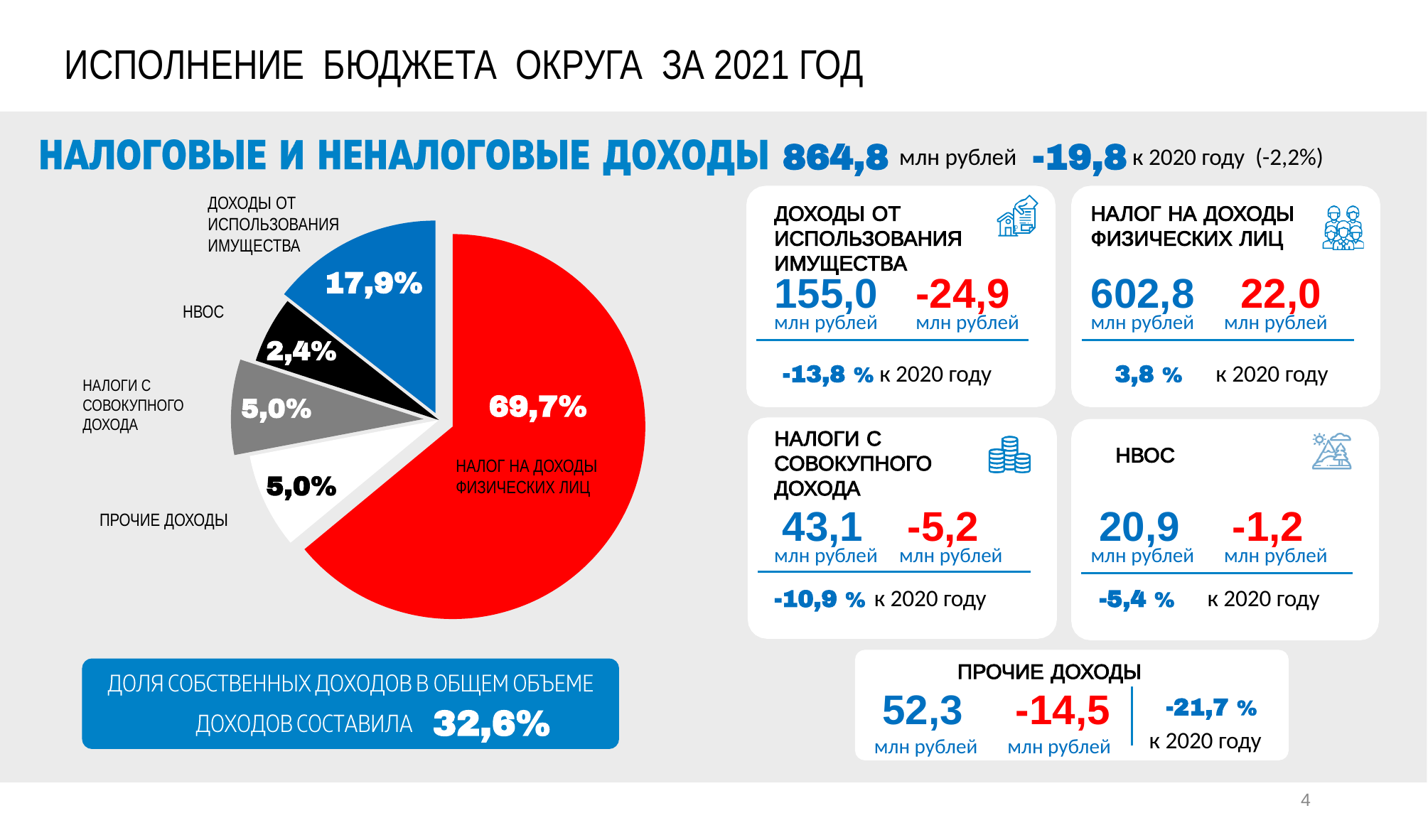

ИСПОЛНЕНИЕ  БЮДЖЕТА  ОКРУГА  ЗА 2021 ГОД

864,8
-19,8
млн рублей
к 2020 году  (-2,2%)
ДОХОДЫ ОТ ИСПОЛЬЗОВАНИЯ ИМУЩЕСТВА

ДОХОДЫ ОТ ИСПОЛЬЗОВАНИЯ ИМУЩЕСТВА
НАЛОГ НА ДОХОДЫ ФИЗИЧЕСКИХ ЛИЦ

### Chart

| Category | Продажи |
|---|---|
| Кв. 1 | 80.0 |
| Кв. 2 | 10.0 |
| Кв. 3 | 10.0 |
| Кв. 4 | 7.0 |
17,9%
155,0
-24,9
602,8
22,0
НВОС
млн рублей
млн рублей
млн рублей
млн рублей
2,4%
-13,8 %
 к 2020 году
  3,8 %
к 2020 году
НАЛОГИ С СОВОКУПНОГО ДОХОДА
69,7%
5,0%
НАЛОГИ С СОВОКУПНОГО ДОХОДА

НВОС
НАЛОГ НА ДОХОДЫ ФИЗИЧЕСКИХ ЛИЦ
5,0%
43,1
-5,2
20,9
-1,2
ПРОЧИЕ ДОХОДЫ
млн рублей
млн рублей
млн рублей
млн рублей
-10,9 %
к 2020 году
-5,4 %
к 2020 году

ПРОЧИЕ ДОХОДЫ

52,3
-14,5
-21,7 %
32,6%
к 2020 году
млн рублей
млн рублей
4